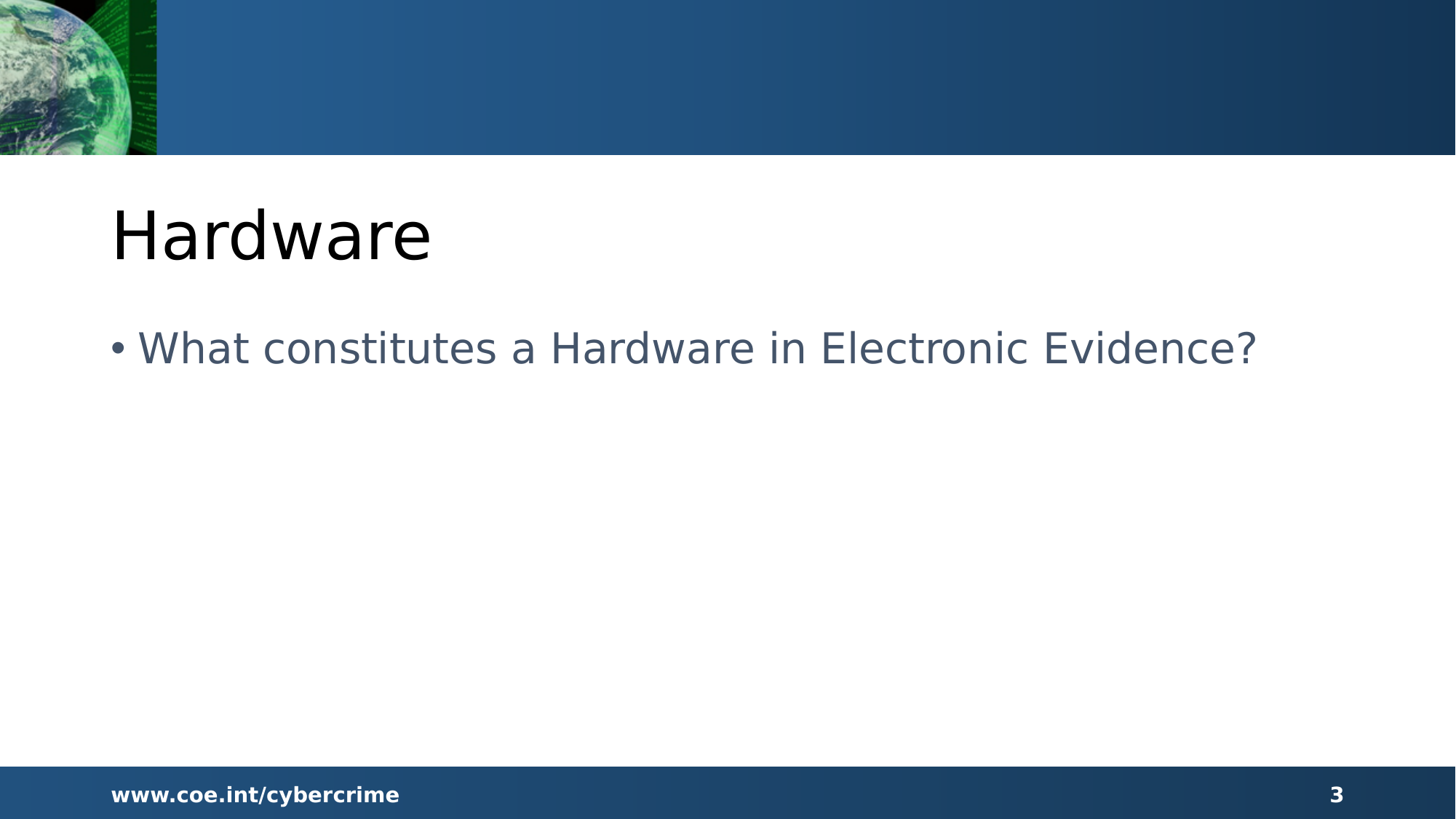

# Hardware
What constitutes a Hardware in Electronic Evidence?

www.coe.int/cybercrime
3